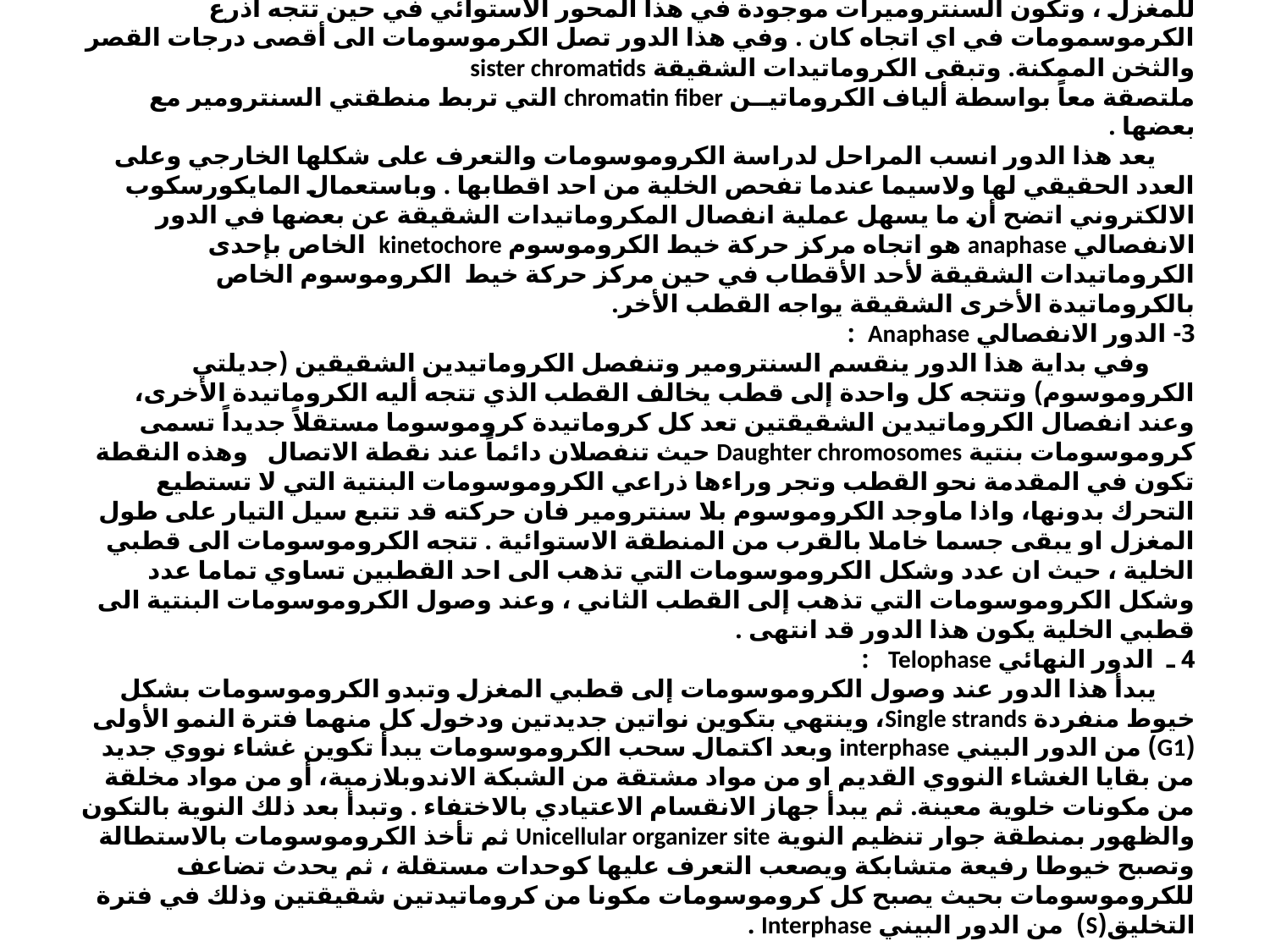

# 2- الدور الاستوائي Metaphase : يختفي كلياً الغشاء النووي وتظهر خيوط المغزل spindle بوضوح في هذا الدور على الرغم من ان بداية تكونها كان في نهاية الدور السابق وبداية الدور ما قبل الاستوائي ومن أهم مميزات هذا الدور ان الكروموسومات (الصبغيات) ترتب نفسها بحيث تشمل المستوى الوسطي (الاستوائي) للمغزل ، وتكون السنتروميرات موجودة في هذا المحور الاستوائي في حين تتجه اذرع الكرموسمومات في اي اتجاه كان . وفي هذا الدور تصل الكرموسومات الى أقصى درجات القصر والثخن الممكنة. وتبقى الكروماتيدات الشقيقة sister chromatids ملتصقة معاً بواسطة ألياف الكروماتيــن chromatin fiber التي تربط منطقتي السنترومير مع بعضها . يعد هذا الدور انسب المراحل لدراسة الكروموسومات والتعرف على شكلها الخارجي وعلى العدد الحقيقي لها ولاسيما عندما تفحص الخلية من احد اقطابها . وباستعمال المايكورسكوب الالكتروني اتضح أن ما يسهل عملية انفصال المكروماتيدات الشقيقة عن بعضها في الدور الانفصالي anaphase هو اتجاه مركز حركة خيط الكروموسوم kinetochore  الخاص بإحدى الكروماتيدات الشقيقة لأحد الأقطاب في حين مركز حركة خيط  الكروموسوم الخاص بالكروماتيدة الأخرى الشقيقة يواجه القطب الأخر. 3- الدور الانفصالي Anaphase  : وفي بداية هذا الدور ينقسم السنترومير وتنفصل الكروماتيدين الشقيقين (جديلتي الكروموسوم) وتتجه كل واحدة إلى قطب يخالف القطب الذي تتجه أليه الكروماتيدة الأخرى، وعند انفصال الكروماتيدين الشقيقتين تعد كل كروماتيدة كروموسوما مستقلاً جديداً تسمى كروموسومات بنتية Daughter chromosomes حيث تنفصلان دائماً عند نقطة الاتصال   وهذه النقطة تكون في المقدمة نحو القطب وتجر وراءها ذراعي الكروموسومات البنتية التي لا تستطيع التحرك بدونها، واذا ماوجد الكروموسوم بلا سنترومير فان حركته قد تتبع سيل التيار على طول المغزل او يبقى جسما خاملا بالقرب من المنطقة الاستوائية . تتجه الكروموسومات الى قطبي الخلية ، حيث ان عدد وشكل الكروموسومات التي تذهب الى احد القطبين تساوي تماما عدد وشكل الكروموسومات التي تذهب إلى القطب الثاني ، وعند وصول الكروموسومات البنتية الى قطبي الخلية يكون هذا الدور قد انتهى . 4 ـ  الدور النهائي Telophase   : يبدأ هذا الدور عند وصول الكروموسومات إلى قطبي المغزل وتبدو الكروموسومات بشكل خيوط منفردة Single strands، وينتهي بتكوين نواتين جديدتين ودخول كل منهما فترة النمو الأولى (G1) من الدور البيني interphase وبعد اكتمال سحب الكروموسومات يبدأ تكوين غشاء نووي جديد من بقايا الغشاء النووي القديم او من مواد مشتقة من الشبكة الاندوبلازمية، أو من مواد مخلقة من مكونات خلوية معينة. ثم يبدأ جهاز الانقسام الاعتيادي بالاختفاء . وتبدأ بعد ذلك النوية بالتكون والظهور بمنطقة جوار تنظيم النوية Unicellular organizer site ثم تأخذ الكروموسومات بالاستطالة وتصبح خيوطا رفيعة متشابكة ويصعب التعرف عليها كوحدات مستقلة ، ثم يحدث تضاعف للكروموسومات بحيث يصبح كل كروموسومات مكونا من كروماتيدتين شقيقتين وذلك في فترة التخليق(S)  من الدور البيني Interphase .